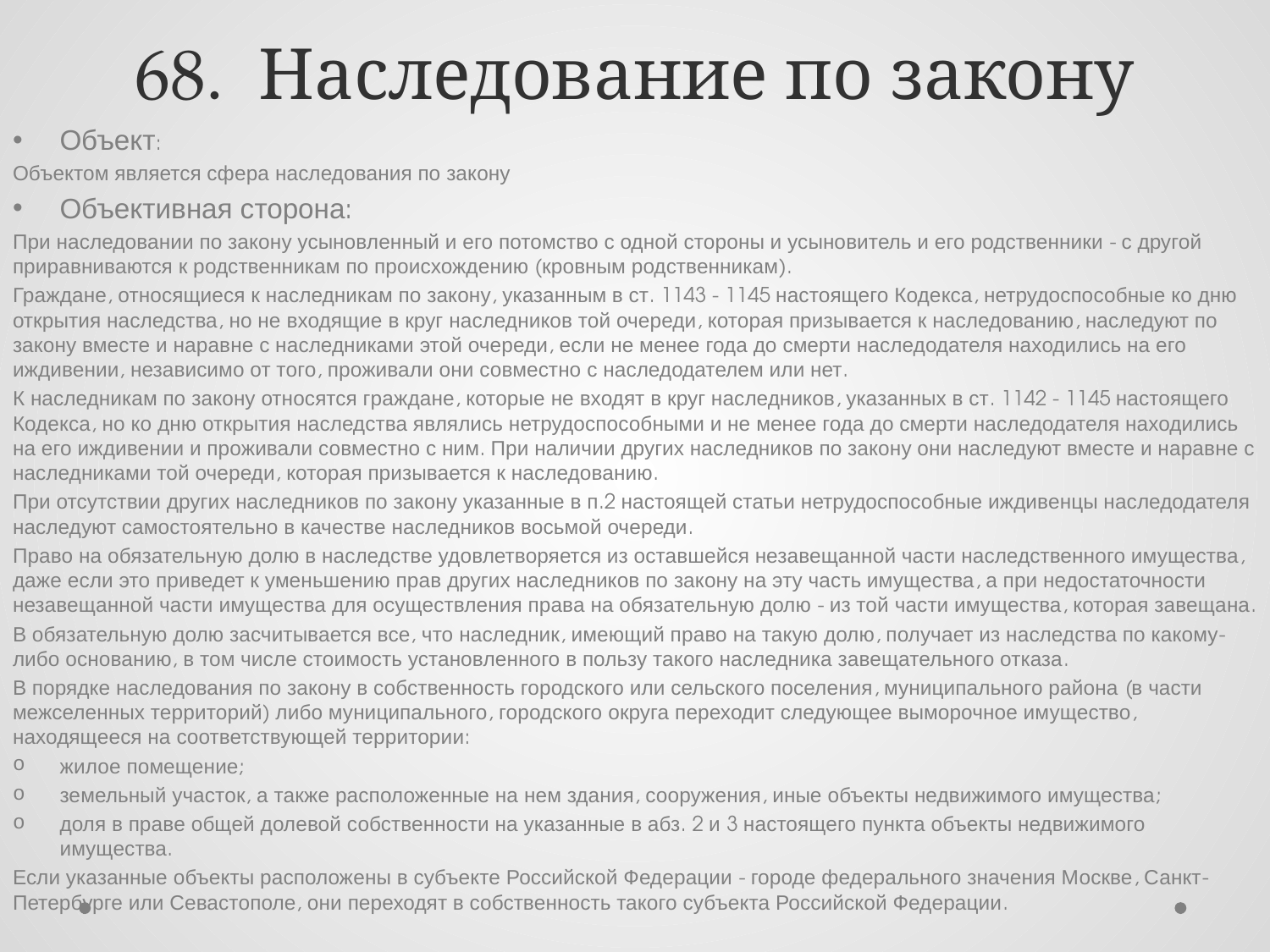

# 68.  Наследование по закону
Объект:
Объектом является сфера наследования по закону
Объективная сторона:
При наследовании по закону усыновленный и его потомство с одной стороны и усыновитель и его родственники - с другой приравниваются к родственникам по происхождению (кровным родственникам).
Граждане, относящиеся к наследникам по закону, указанным в ст. 1143 - 1145 настоящего Кодекса, нетрудоспособные ко дню открытия наследства, но не входящие в круг наследников той очереди, которая призывается к наследованию, наследуют по закону вместе и наравне с наследниками этой очереди, если не менее года до смерти наследодателя находились на его иждивении, независимо от того, проживали они совместно с наследодателем или нет.
К наследникам по закону относятся граждане, которые не входят в круг наследников, указанных в ст. 1142 - 1145 настоящего Кодекса, но ко дню открытия наследства являлись нетрудоспособными и не менее года до смерти наследодателя находились на его иждивении и проживали совместно с ним. При наличии других наследников по закону они наследуют вместе и наравне с наследниками той очереди, которая призывается к наследованию.
При отсутствии других наследников по закону указанные в п.2 настоящей статьи нетрудоспособные иждивенцы наследодателя наследуют самостоятельно в качестве наследников восьмой очереди.
Право на обязательную долю в наследстве удовлетворяется из оставшейся незавещанной части наследственного имущества, даже если это приведет к уменьшению прав других наследников по закону на эту часть имущества, а при недостаточности незавещанной части имущества для осуществления права на обязательную долю - из той части имущества, которая завещана.
В обязательную долю засчитывается все, что наследник, имеющий право на такую долю, получает из наследства по какому-либо основанию, в том числе стоимость установленного в пользу такого наследника завещательного отказа.
В порядке наследования по закону в собственность городского или сельского поселения, муниципального района (в части межселенных территорий) либо муниципального, городского округа переходит следующее выморочное имущество, находящееся на соответствующей территории:
жилое помещение;
земельный участок, а также расположенные на нем здания, сооружения, иные объекты недвижимого имущества;
доля в праве общей долевой собственности на указанные в абз. 2 и 3 настоящего пункта объекты недвижимого имущества.
Если указанные объекты расположены в субъекте Российской Федерации - городе федерального значения Москве, Санкт-Петербурге или Севастополе, они переходят в собственность такого субъекта Российской Федерации.